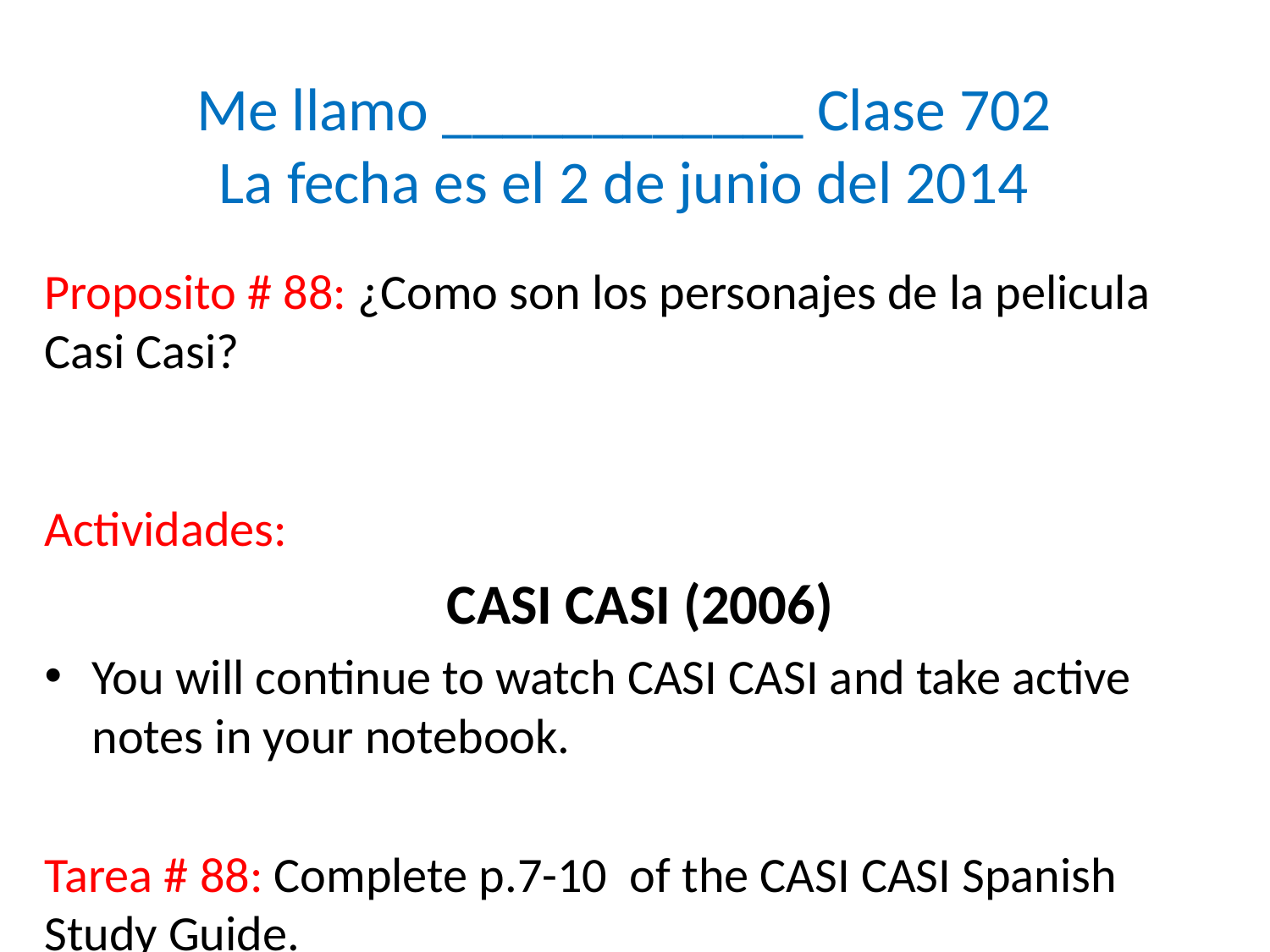

# Me llamo ____________ Clase 702 La fecha es el 2 de junio del 2014
Proposito # 88: ¿Como son los personajes de la pelicula Casi Casi?                                                                                                                                                                                                                                                                                                    Actividades:
CASI CASI (2006)
You will continue to watch CASI CASI and take active notes in your notebook.

Tarea # 88: Complete p.7-10  of the CASI CASI Spanish Study Guide.